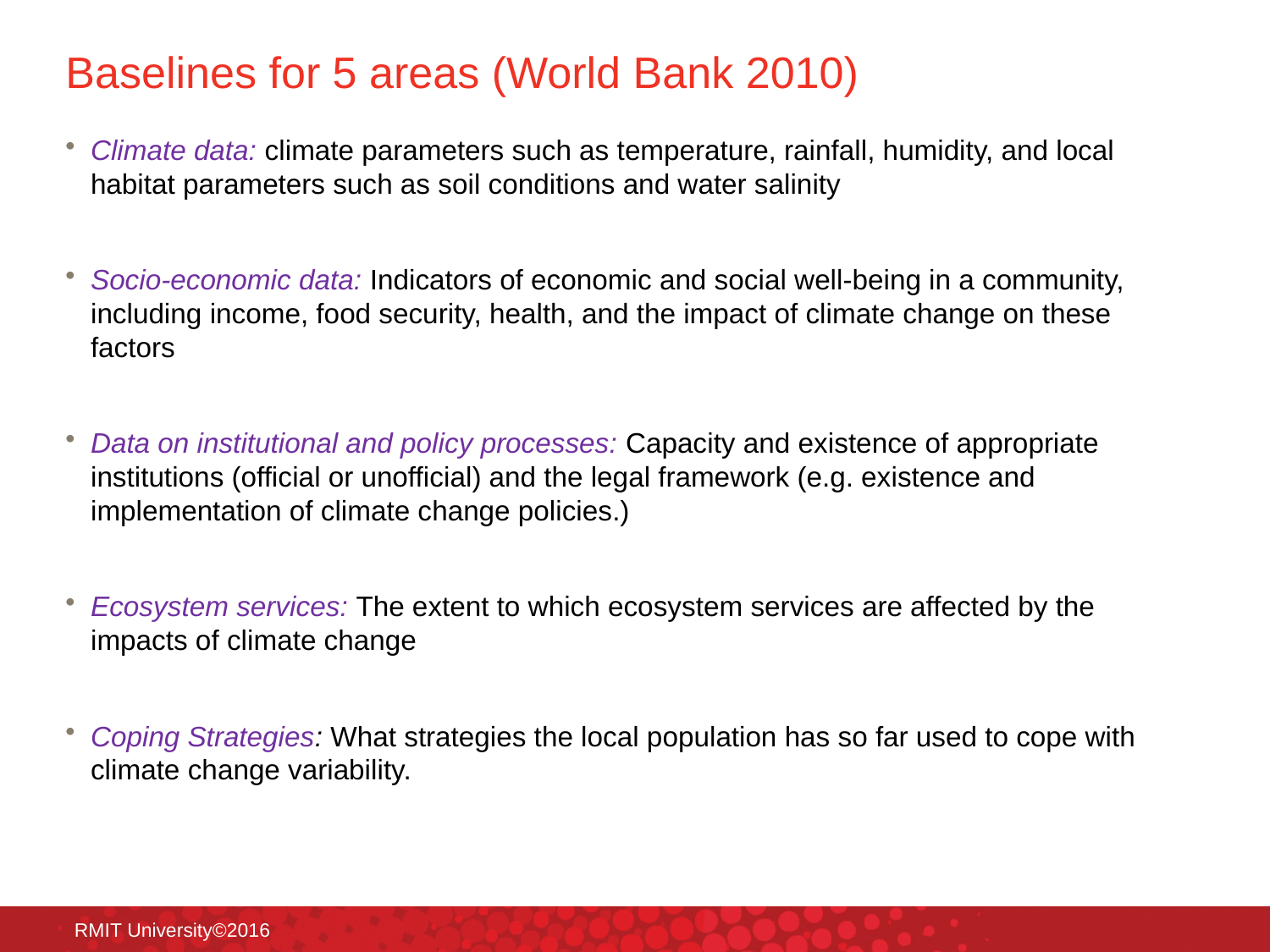

# Baselines for 5 areas (World Bank 2010)
Climate data: climate parameters such as temperature, rainfall, humidity, and local habitat parameters such as soil conditions and water salinity

Socio-economic data: Indicators of economic and social well-being in a community, including income, food security, health, and the impact of climate change on these factors

Data on institutional and policy processes: Capacity and existence of appropriate institutions (official or unofficial) and the legal framework (e.g. existence and implementation of climate change policies.)

Ecosystem services: The extent to which ecosystem services are affected by the impacts of climate change

Coping Strategies: What strategies the local population has so far used to cope with climate change variability.

RMIT University©2016